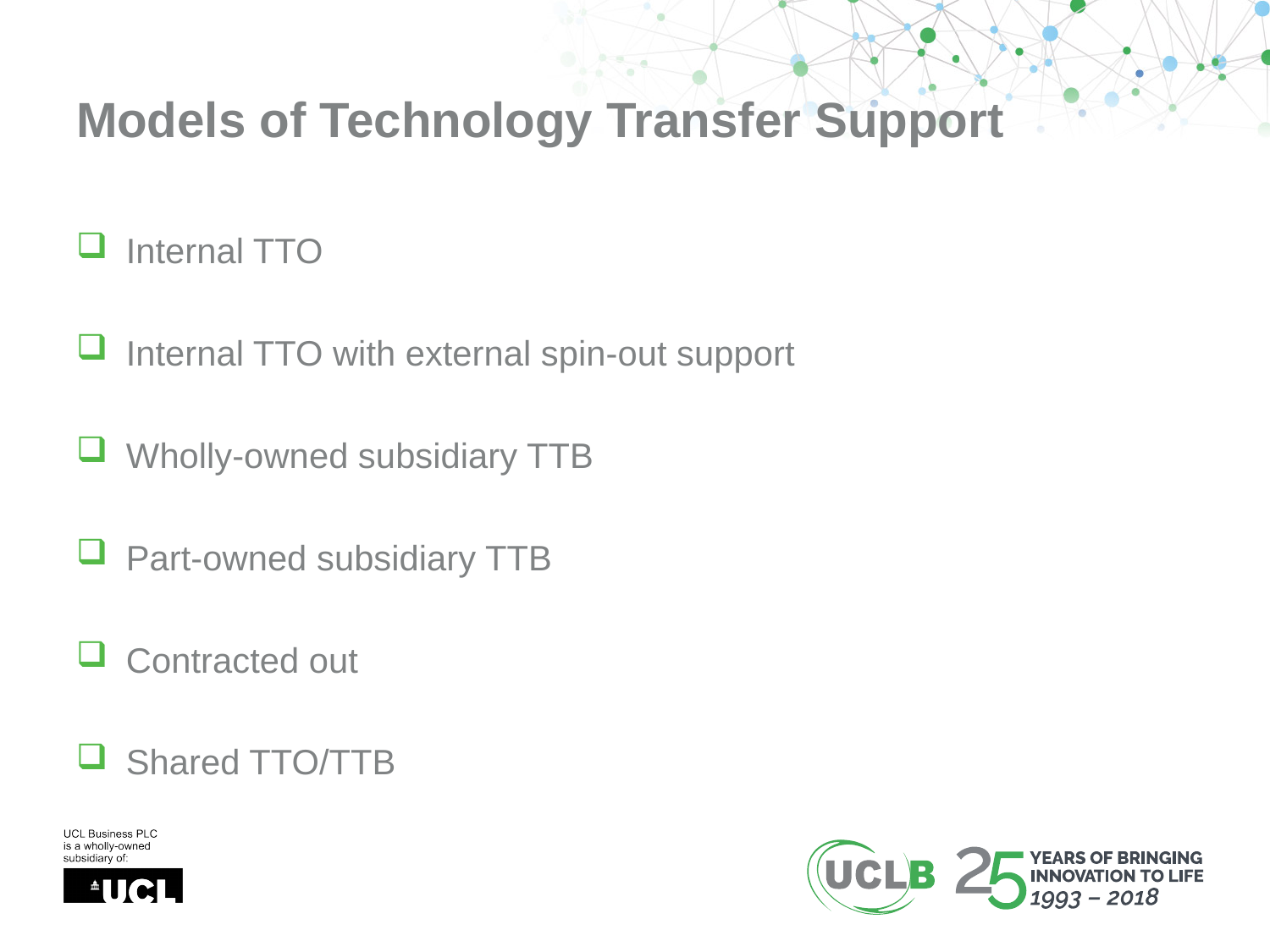

# Models of Technology Transfer Support
Internal TTO

Internal TTO with external spin-out support

Wholly-owned subsidiary TTB

Part-owned subsidiary TTB

Contracted out

Shared TTO/TTB